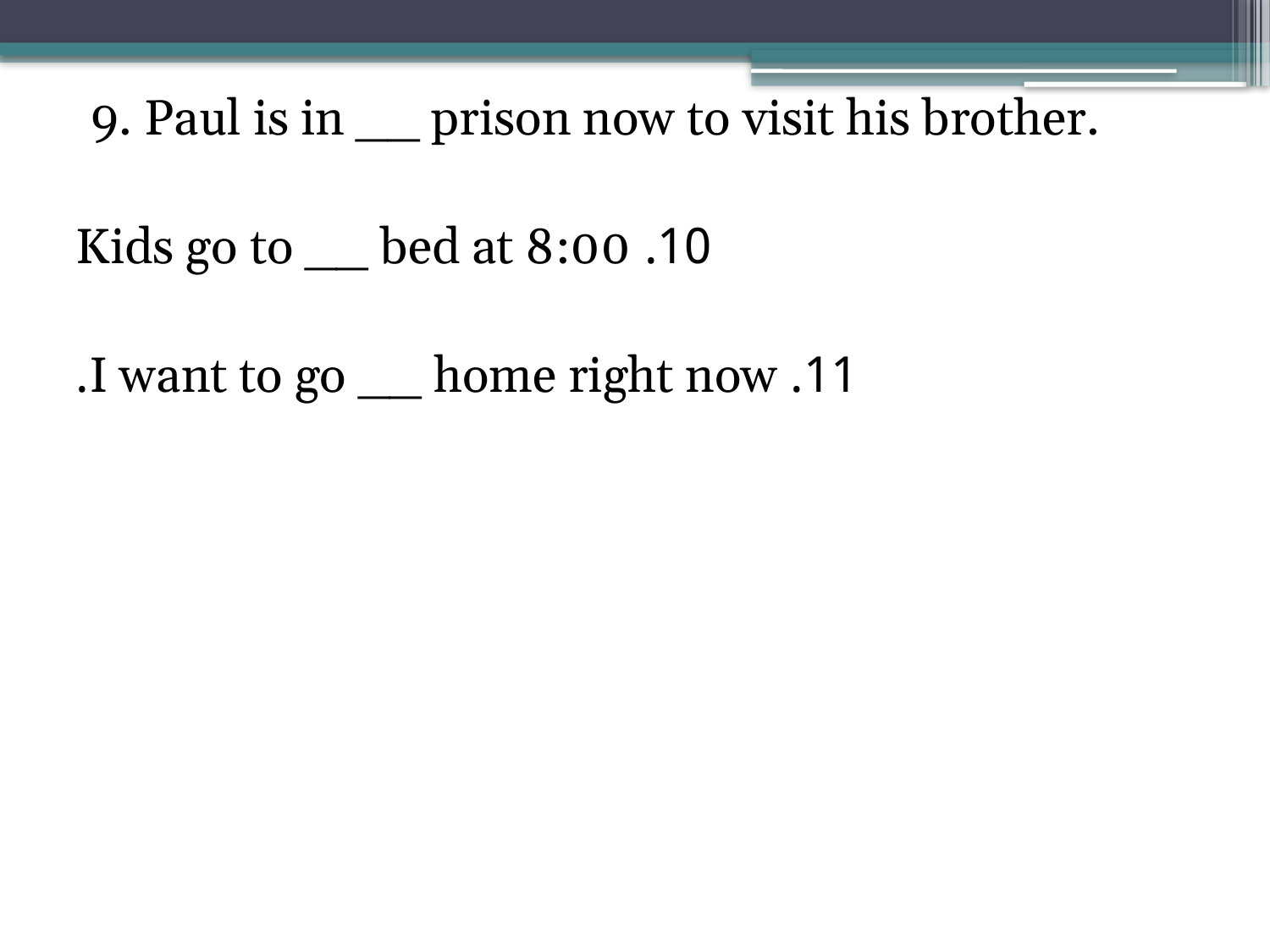

9. Paul is in __ prison now to visit his brother.

10. Kids go to __ bed at 8:00

11. I want to go __ home right now.